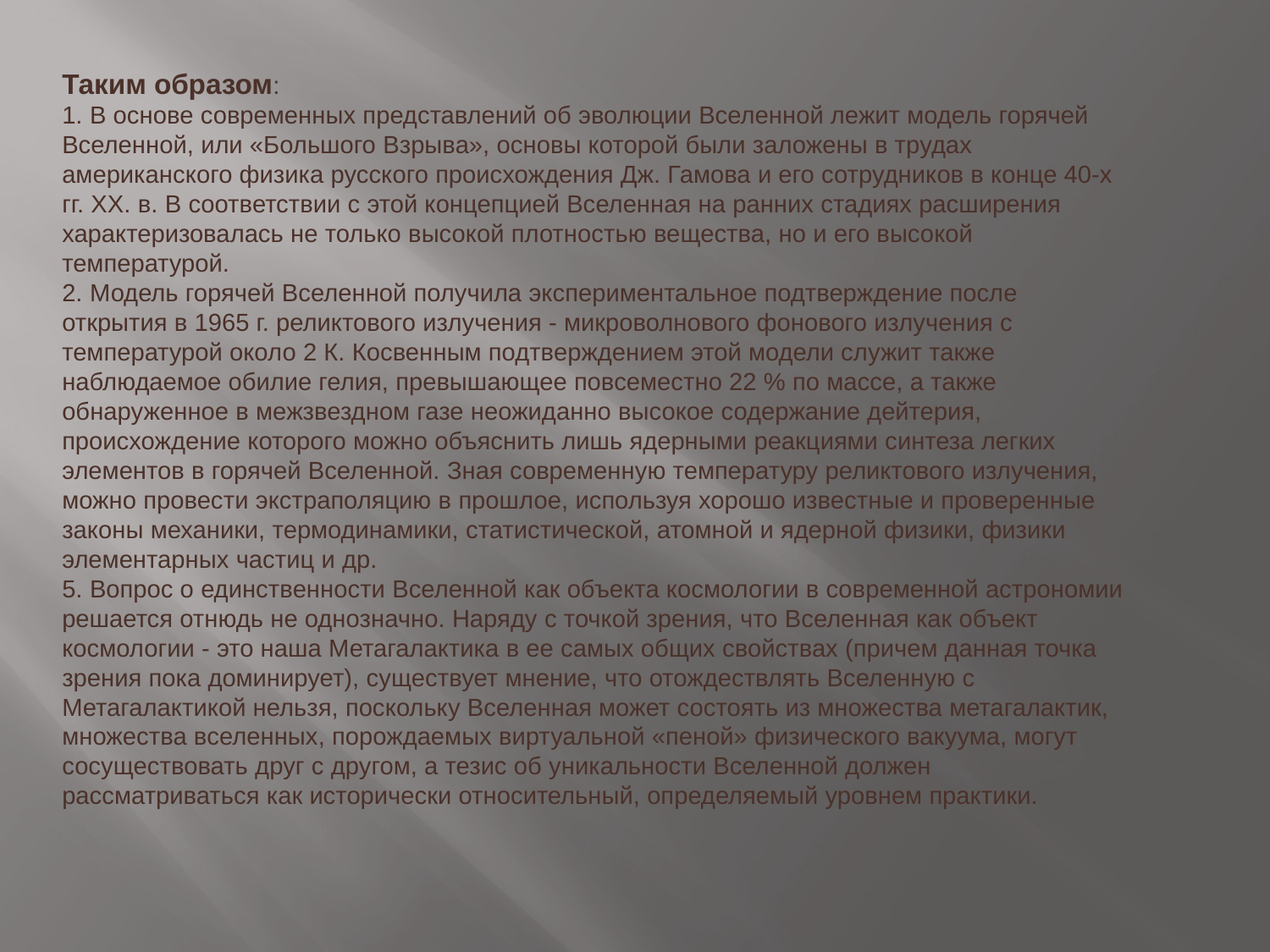

Таким образом:
1. В основе современных представлений об эволюции Вселенной лежит модель горячей Вселенной, или «Большого Взрыва», основы которой были заложены в трудах американского физика русского происхождения Дж. Гамова и его сотрудников в конце 40-х гг. XX. в. В соответствии с этой концепцией Вселенная на ранних стадиях расширения характеризовалась не только высокой плотностью вещества, но и его высокой температурой.
2. Модель горячей Вселенной получила экспериментальное подтверждение после открытия в 1965 г. реликтового излучения - микроволнового фонового излучения с температурой около 2 К. Косвенным подтверждением этой модели служит также наблюдаемое обилие гелия, превышающее повсеместно 22 % по массе, а также обнаруженное в межзвездном газе неожиданно высокое содержание дейтерия, происхождение которого можно объяснить лишь ядерными реакциями синтеза легких элементов в горячей Вселенной. Зная современную температуру реликтового излучения, можно провести экстраполяцию в прошлое, используя хорошо известные и проверенные законы механики, термодинамики, статистической, атомной и ядерной физики, физики элементарных частиц и др.
5. Вопрос о единственности Вселенной как объекта космологии в современной астрономии решается отнюдь не однозначно. Наряду с точкой зрения, что Вселенная как объект космологии - это наша Метагалактика в ее самых общих свойствах (причем данная точка зрения пока доминирует), существует мнение, что отождествлять Вселенную с Метагалактикой нельзя, поскольку Вселенная может состоять из множества метагалактик, множества вселенных, порождаемых виртуальной «пеной» физического вакуума, могут сосуществовать друг с другом, а тезис об уникальности Вселенной должен рассматриваться как исторически относительный, определяемый уровнем практики.